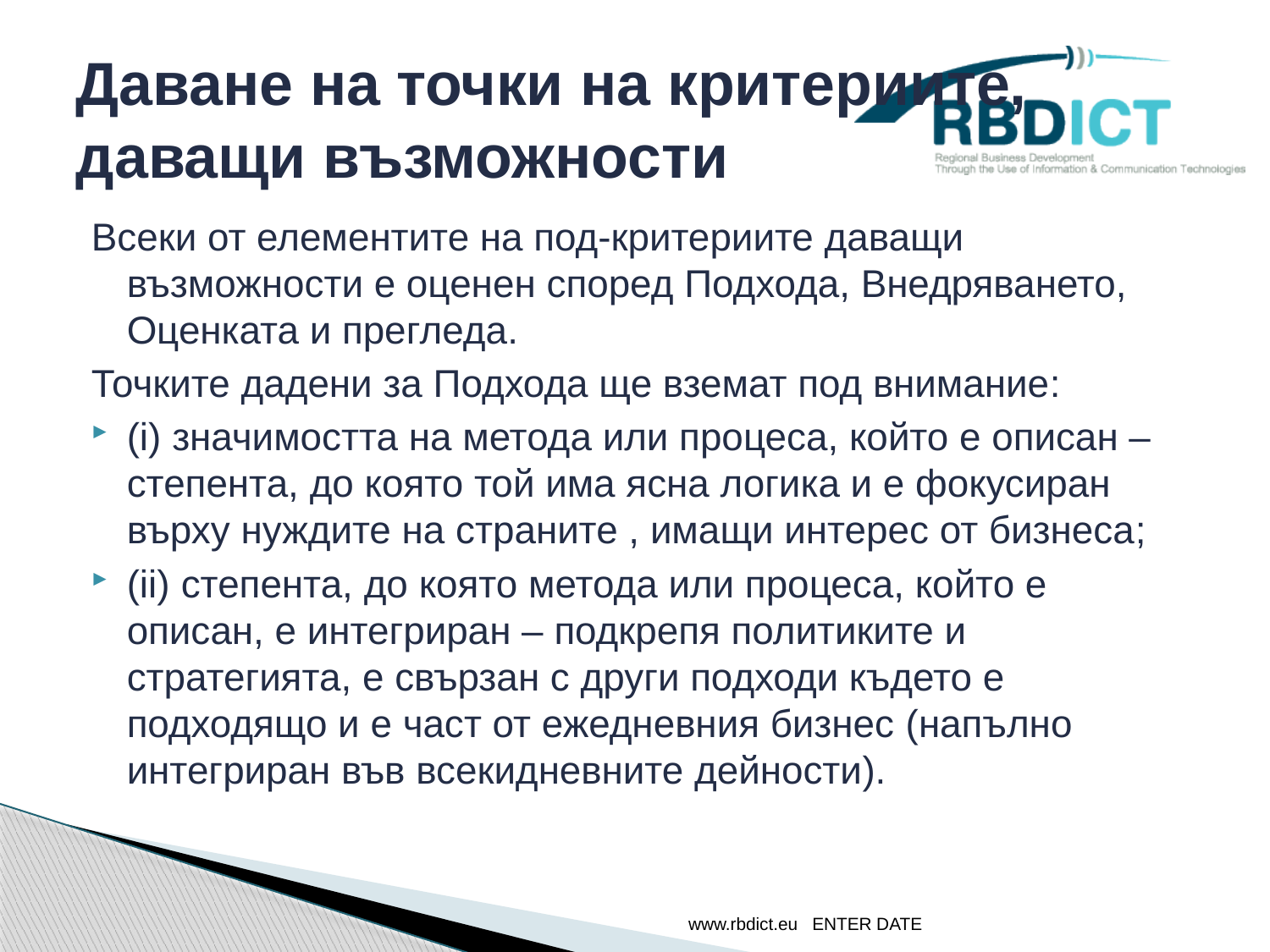

# Даване на точки на критериите, даващи възможности
Всеки от елементите на под-критериите даващи възможности е оценен според Подхода, Внедряването, Оценката и прегледа.
Точките дадени за Подхода ще вземат под внимание:
(i) значимостта на метода или процеса, който е описан – степента, до която той има ясна логика и е фокусиран върху нуждите на страните , имащи интерес от бизнеса;
(ii) степента, до която метода или процеса, който е описан, е интегриран – подкрепя политиките и стратегията, е свързан с други подходи където е подходящо и е част от ежедневния бизнес (напълно интегриран във всекидневните дейности).
www.rbdict.eu   ENTER DATE